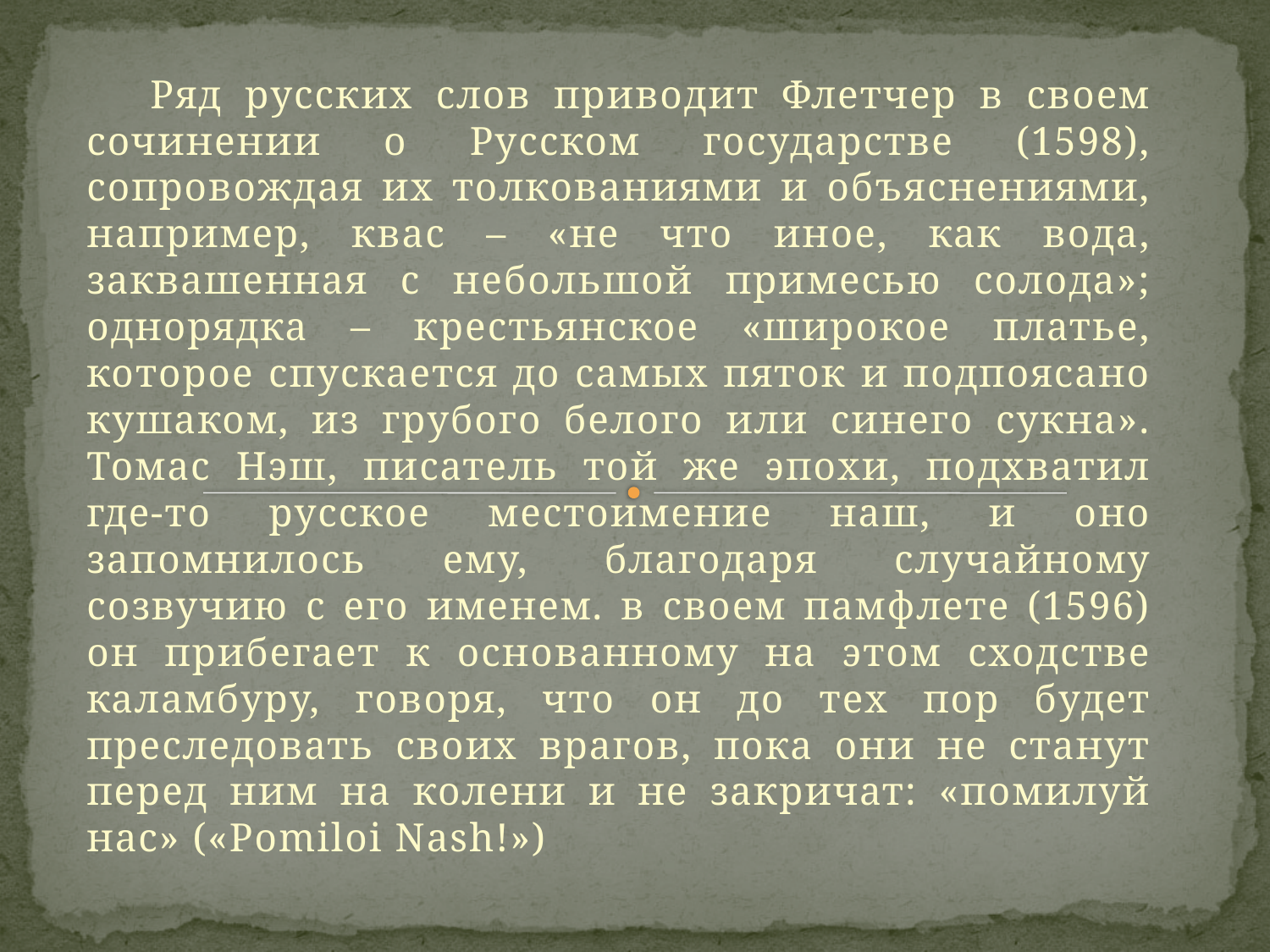

Ряд русских слов приводит Флетчер в своем сочинении о Русском государстве (1598), сопровождая их толкованиями и объяснениями, например, квас – «не что иное, как вода, заквашенная с небольшой примесью солода»; однорядка – крестьянское «широкое платье, которое спускается до самых пяток и подпоясано кушаком, из грубого белого или синего сукна». Томас Нэш, писатель той же эпохи, подхватил где-то русское местоимение наш, и оно запомнилось ему, благодаря случайному созвучию с его именем. в своем памфлете (1596) он прибегает к основанному на этом сходстве каламбуру, говоря, что он до тех пор будет преследовать своих врагов, пока они не станут перед ним на колени и не закричат: «помилуй нас» («Pomiloi Nash!»)